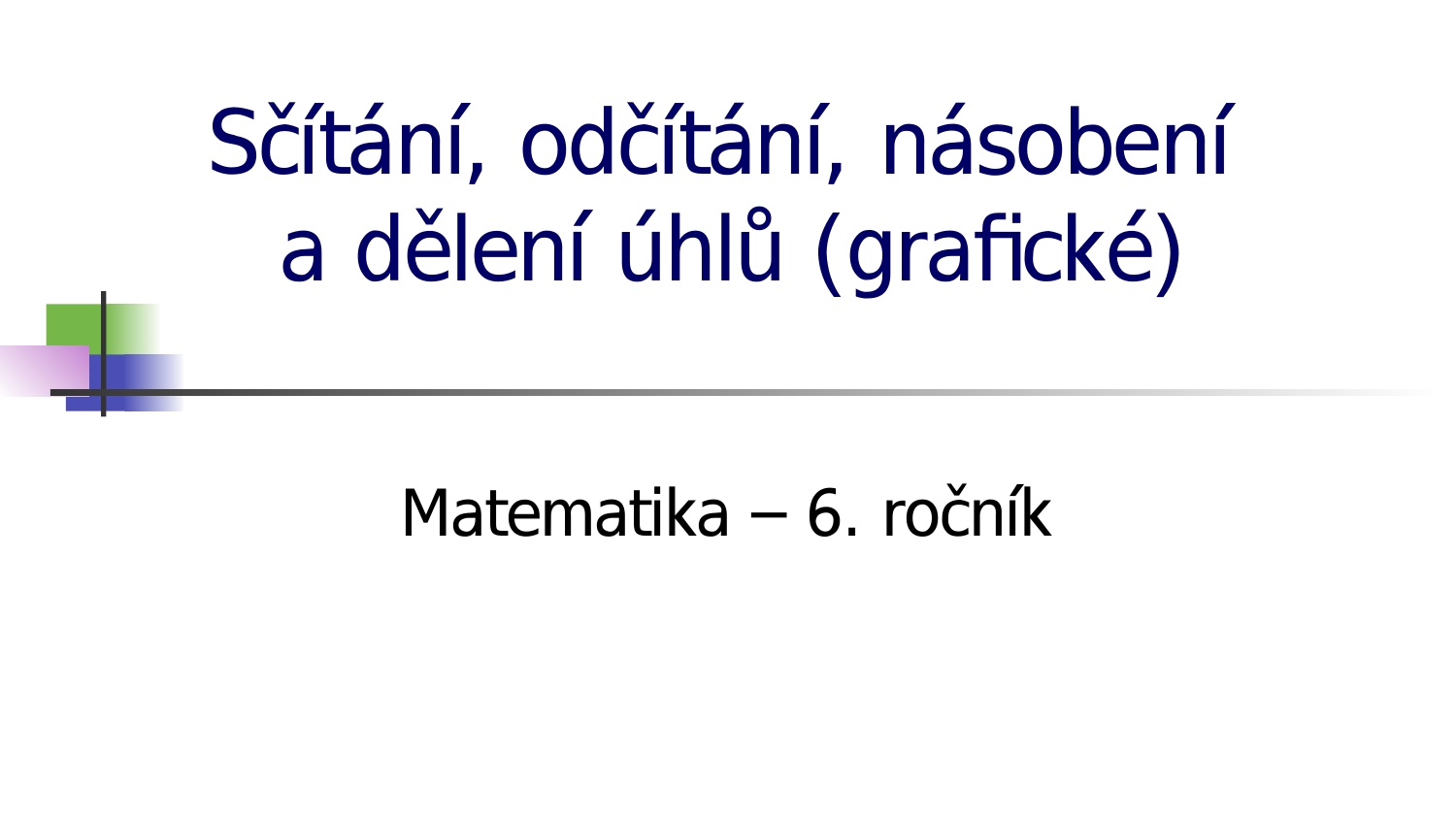

# Sčítání, odčítání, násobení a dělení úhlů (grafické)
Matematika – 6. ročník